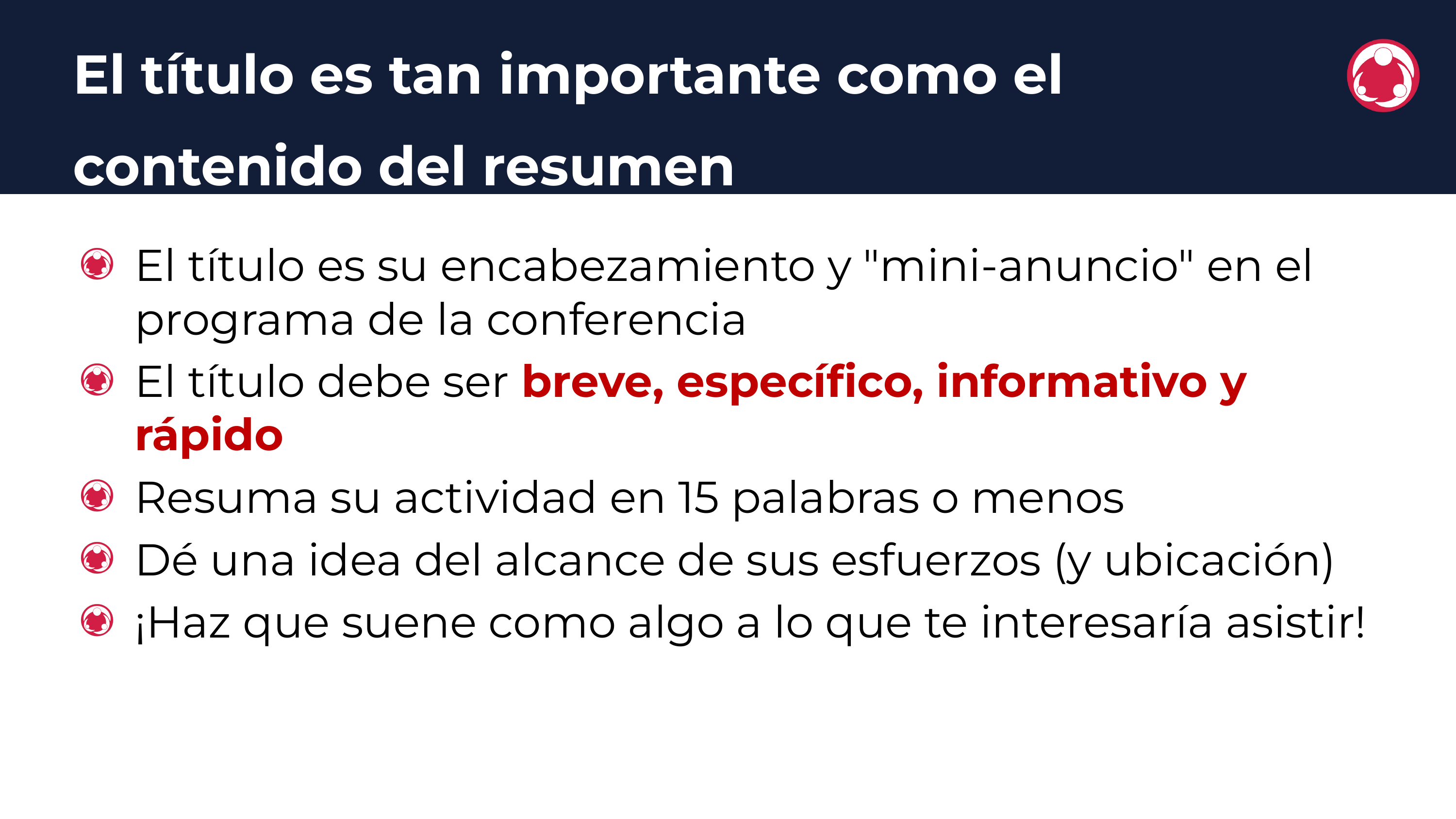

El título es tan importante como el contenido del resumen

El título es su encabezamiento y "mini-anuncio" en el programa de la conferencia
El título debe ser breve, específico, informativo y rápido
Resuma su actividad en 15 palabras o menos
Dé una idea del alcance de sus esfuerzos (y ubicación)
¡Haz que suene como algo a lo que te interesaría asistir!